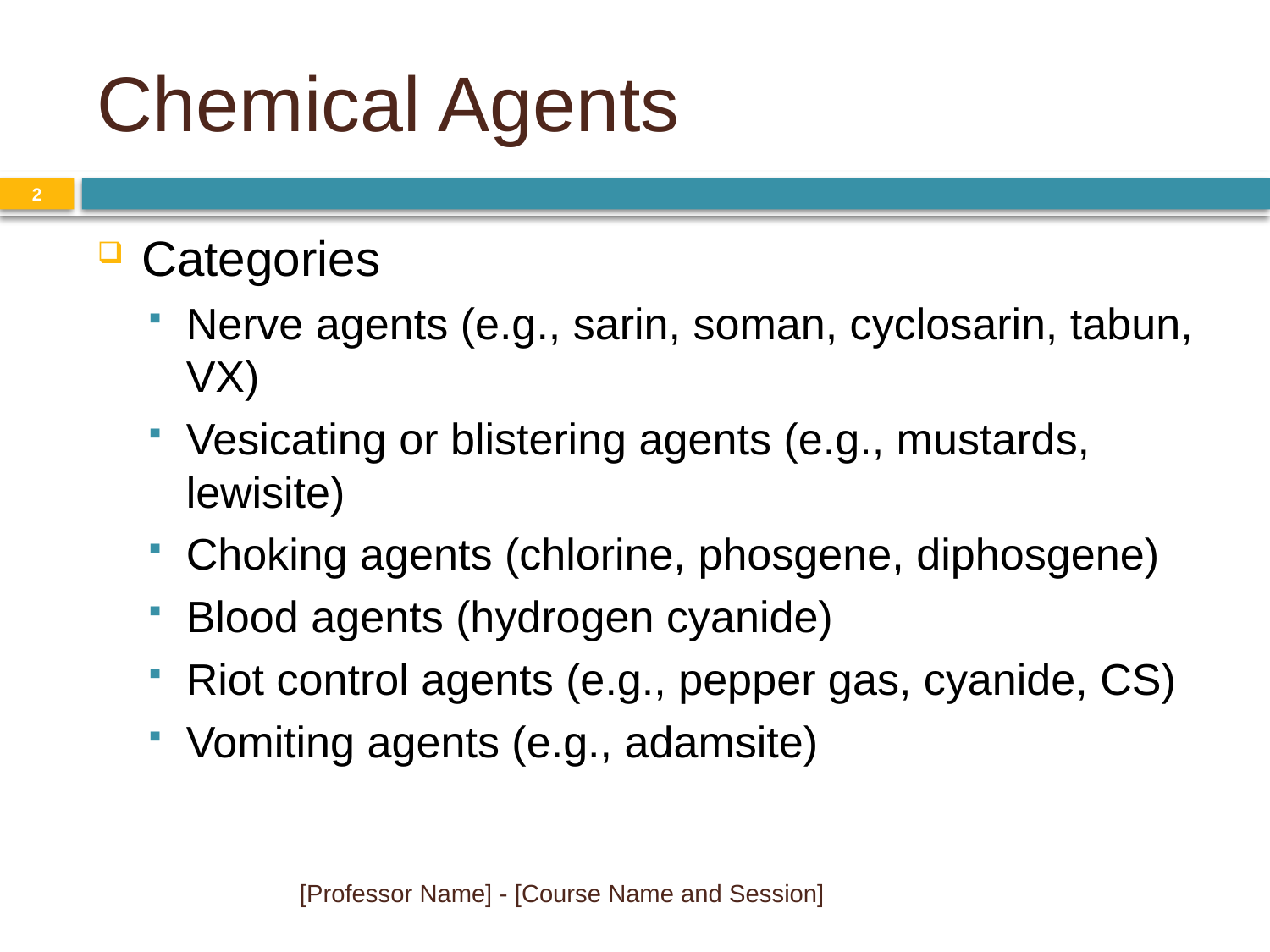

# Chemical Agents
2
Categories
Nerve agents (e.g., sarin, soman, cyclosarin, tabun, VX)
Vesicating or blistering agents (e.g., mustards, lewisite)
Choking agents (chlorine, phosgene, diphosgene)
Blood agents (hydrogen cyanide)
Riot control agents (e.g., pepper gas, cyanide, CS)
Vomiting agents (e.g., adamsite)
[Professor Name] - [Course Name and Session]